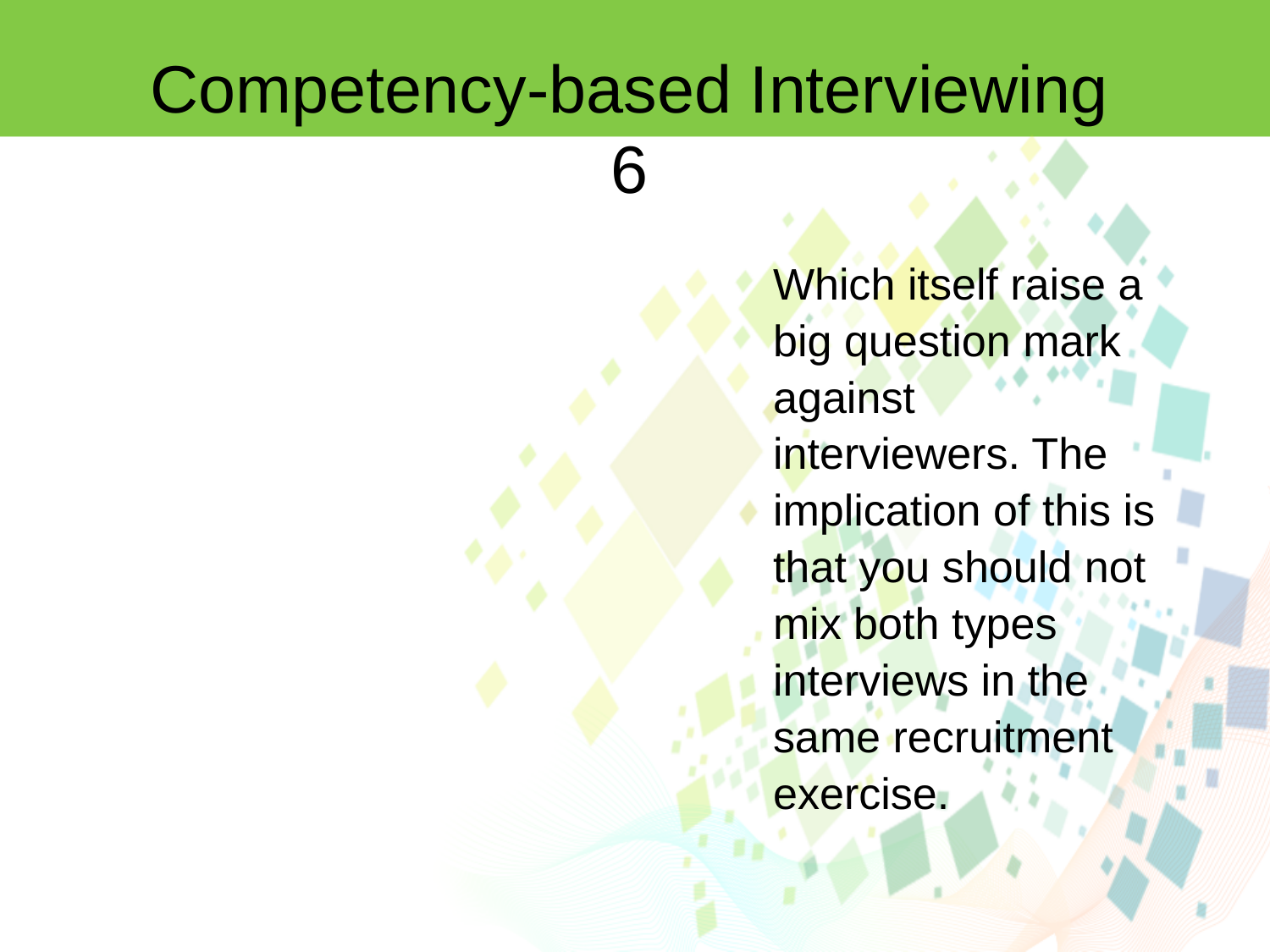

Competency-based Interviewing 6
Which itself raise a big question mark against interviewers. The implication of this is that you should not mix both types interviews in the same recruitment exercise.